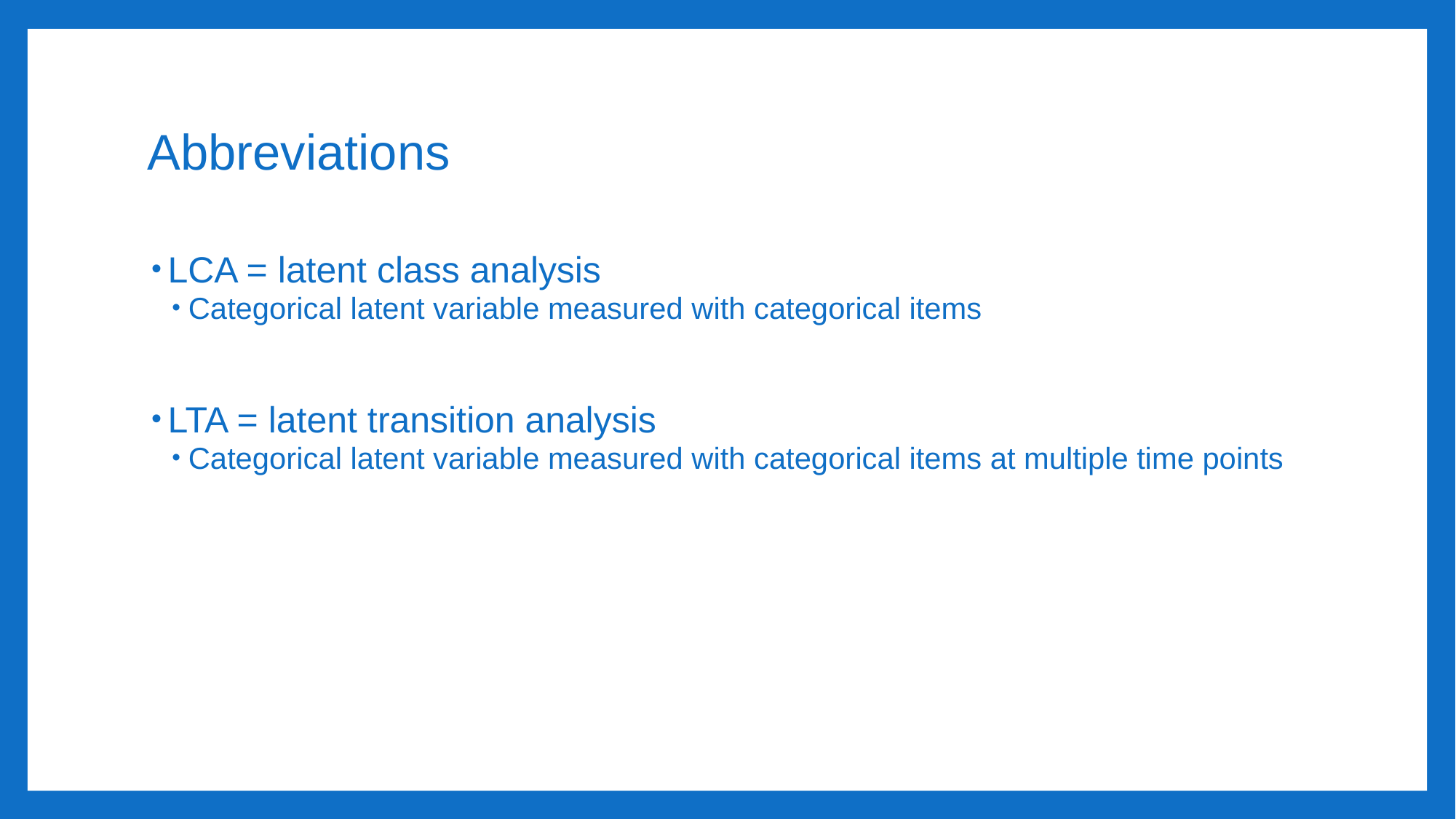

# Abbreviations
LCA = latent class analysis
Categorical latent variable measured with categorical items

LTA = latent transition analysis
Categorical latent variable measured with categorical items at multiple time points